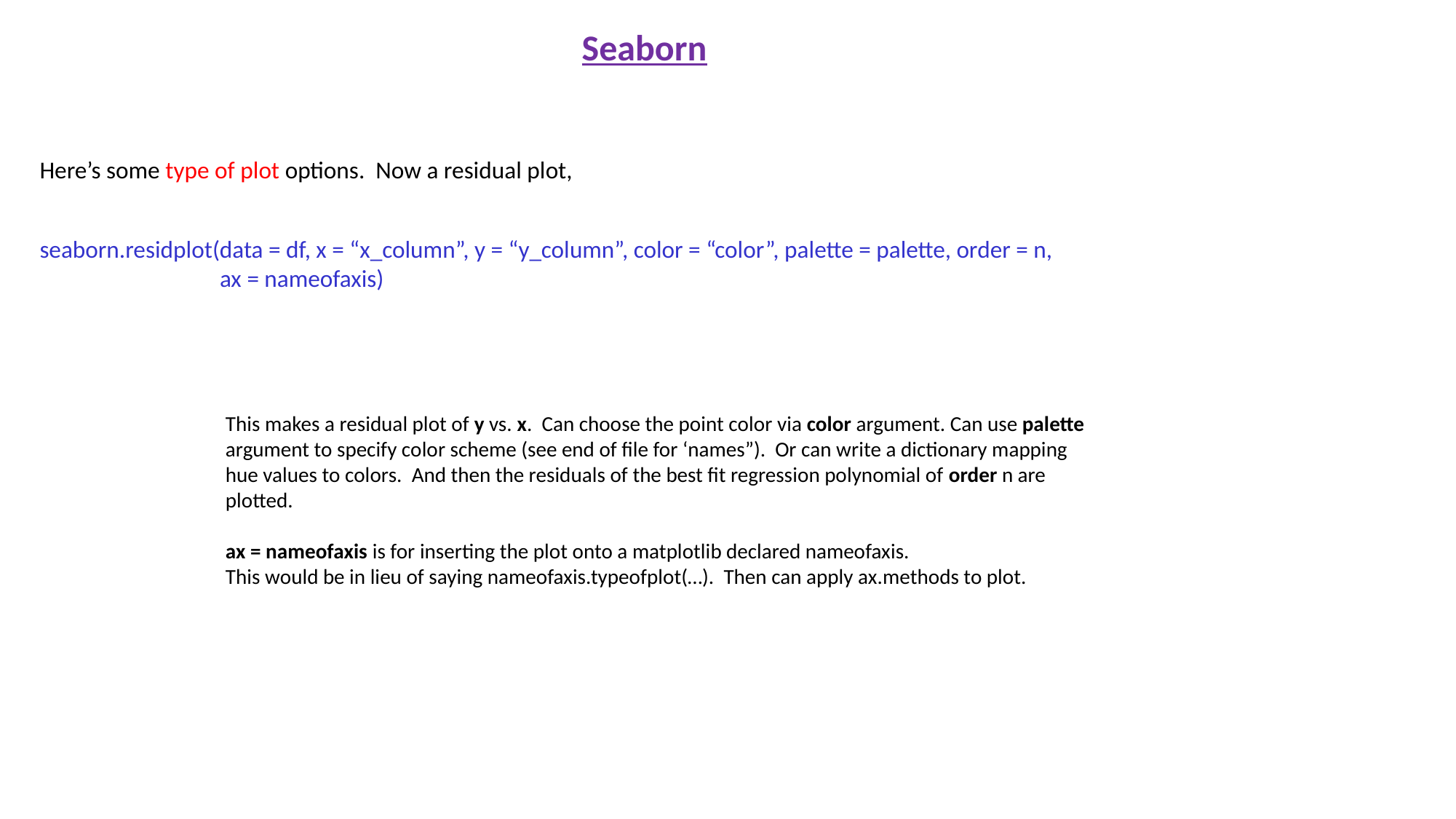

Seaborn
Here’s some type of plot options.  Now a residual plot,
seaborn.residplot(data = df, x = “x_column”, y = “y_column”, color = “color”, palette = palette, order = n,
                                 ax = nameofaxis)
This makes a residual plot of y vs. x.  Can choose the point color via color argument. Can use palette argument to specify color scheme (see end of file for ‘names”).  Or can write a dictionary mapping hue values to colors.  And then the residuals of the best fit regression polynomial of order n are plotted.

ax = nameofaxis is for inserting the plot onto a matplotlib declared nameofaxis.
This would be in lieu of saying nameofaxis.typeofplot(…).  Then can apply ax.methods to plot.